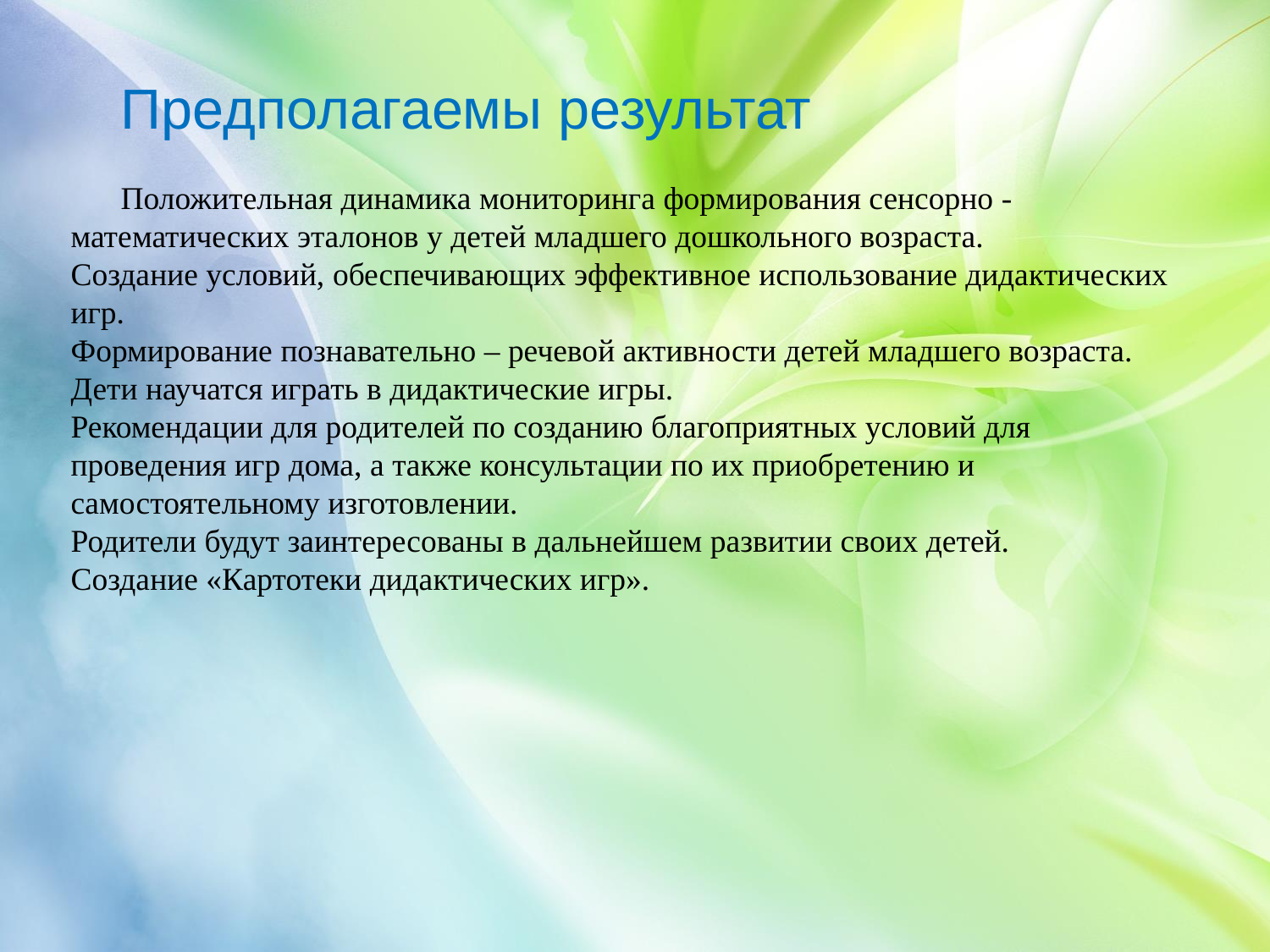

Предполагаемы результат

Положительная динамика мониторинга формирования сенсорно - математических эталонов у детей младшего дошкольного возраста. 
Создание условий, обеспечивающих эффективное использование дидактических игр.
Формирование познавательно – речевой активности детей младшего возраста. 
Дети научатся играть в дидактические игры. 
Рекомендации для родителей по созданию благоприятных условий для проведения игр дома, а также консультации по их приобретению и самостоятельному изготовлении. 
Родители будут заинтересованы в дальнейшем развитии своих детей.
Создание «Картотеки дидактических игр».